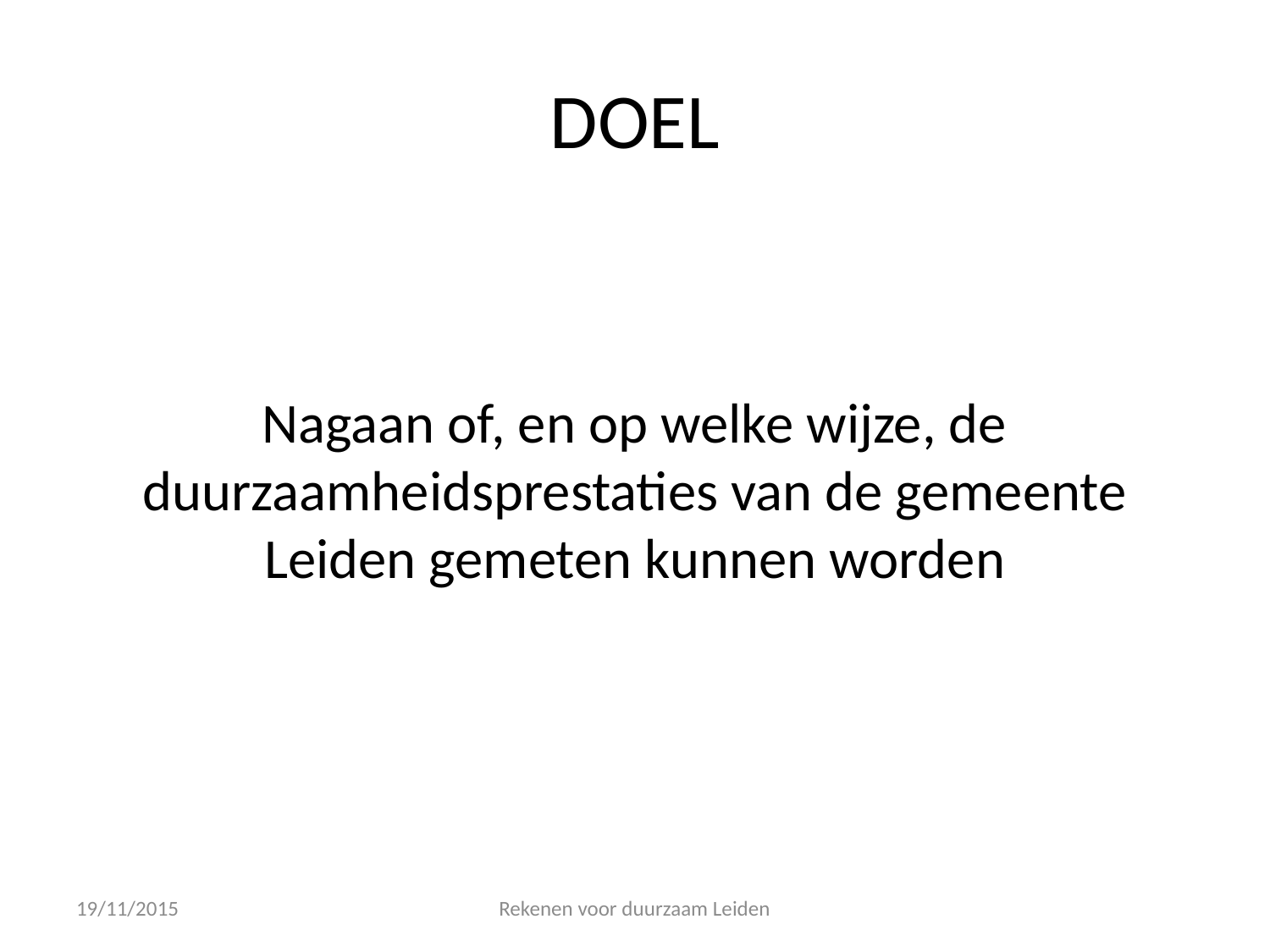

# DOEL

Nagaan of, en op welke wijze, de duurzaamheidsprestaties van de gemeente Leiden gemeten kunnen worden
19/11/2015
Rekenen voor duurzaam Leiden